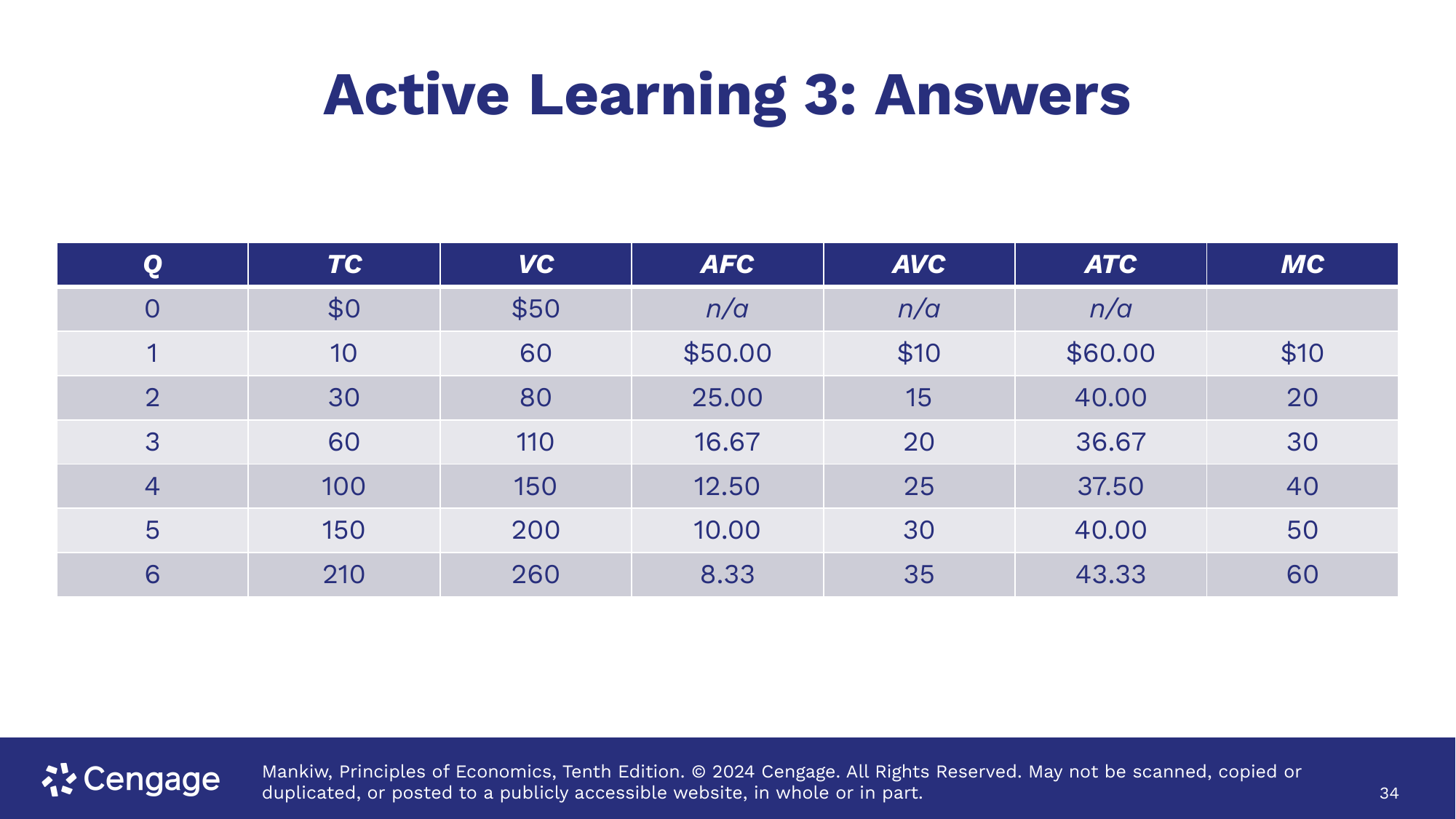

# Active Learning 3: Answers
| Q | TC | VC | AFC | AVC | ATC | MC |
| --- | --- | --- | --- | --- | --- | --- |
| 0 | $0 | $50 | n/a | n/a | n/a |  |
| 1 | 10 | 60 | $50.00 | $10 | $60.00 | $10 |
| 2 | 30 | 80 | 25.00 | 15 | 40.00 | 20 |
| 3 | 60 | 110 | 16.67 | 20 | 36.67 | 30 |
| 4 | 100 | 150 | 12.50 | 25 | 37.50 | 40 |
| 5 | 150 | 200 | 10.00 | 30 | 40.00 | 50 |
| 6 | 210 | 260 | 8.33 | 35 | 43.33 | 60 |